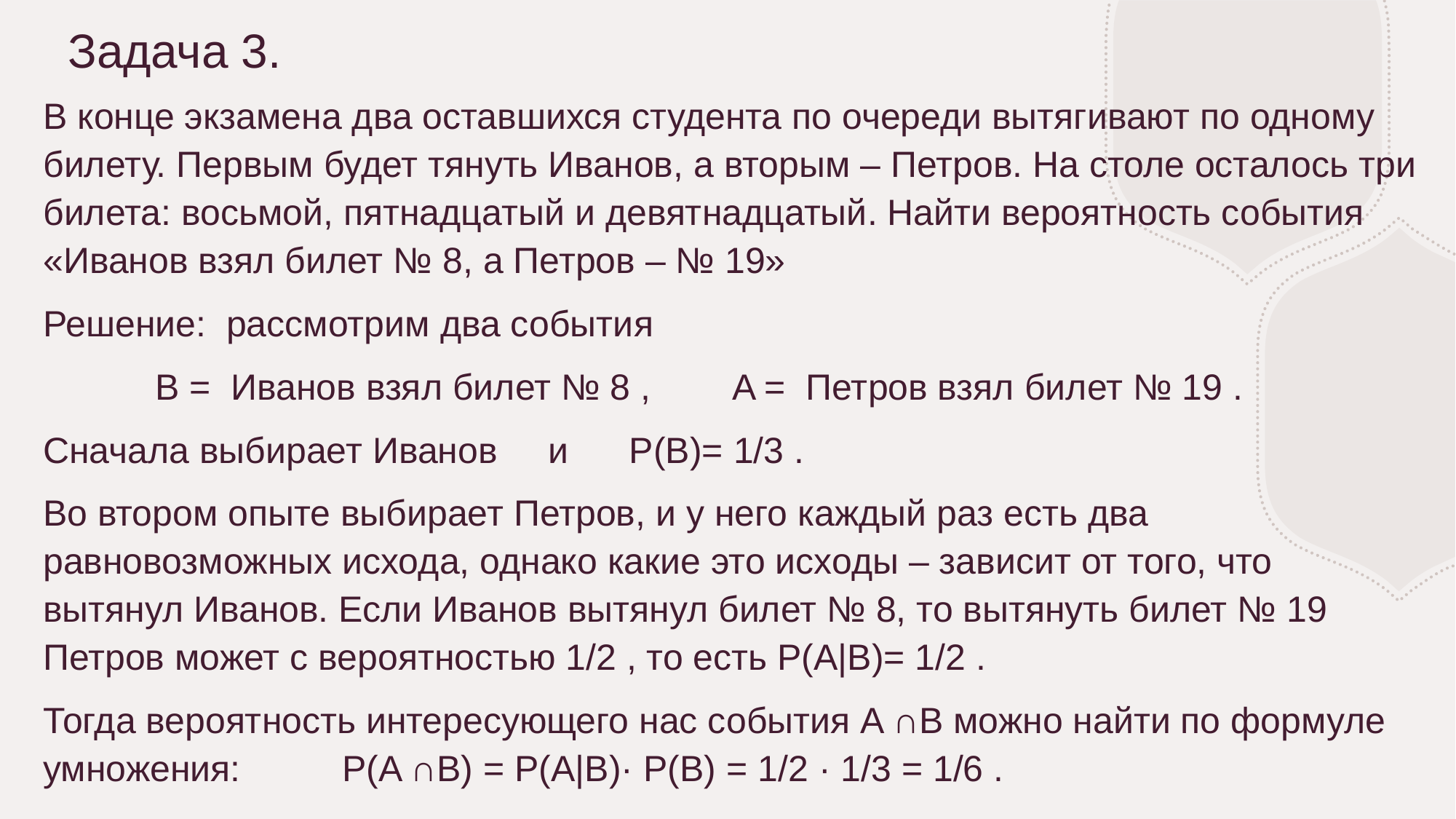

# Задача 3.
В конце экзамена два оставшихся студента по очереди вытягивают по одному билету. Первым будет тянуть Иванов, а вторым – Петров. На столе осталось три билета: восьмой, пятнадцатый и девятнадцатый. Найти вероятность события «Иванов взял билет № 8, а Петров – № 19»
Решение:  рассмотрим два события
           B =  Иванов взял билет № 8 ,        A =  Петров взял билет № 19 .
Сначала выбирает Иванов     и      P(B)= 1/3 .
Во втором опыте выбирает Петров, и у него каждый раз есть два равновозможных исхода, однако какие это исходы – зависит от того, что вытянул Иванов. Если Иванов вытянул билет № 8, то вытянуть билет № 19 Петров может с вероятностью 1/2 , то есть P(A|B)= 1/2 .
Тогда вероятность интересующего нас события A ∩B можно найти по формуле умножения:          P(A ∩B) = P(A|B)· P(B) = 1/2 · 1/3 = 1/6 .